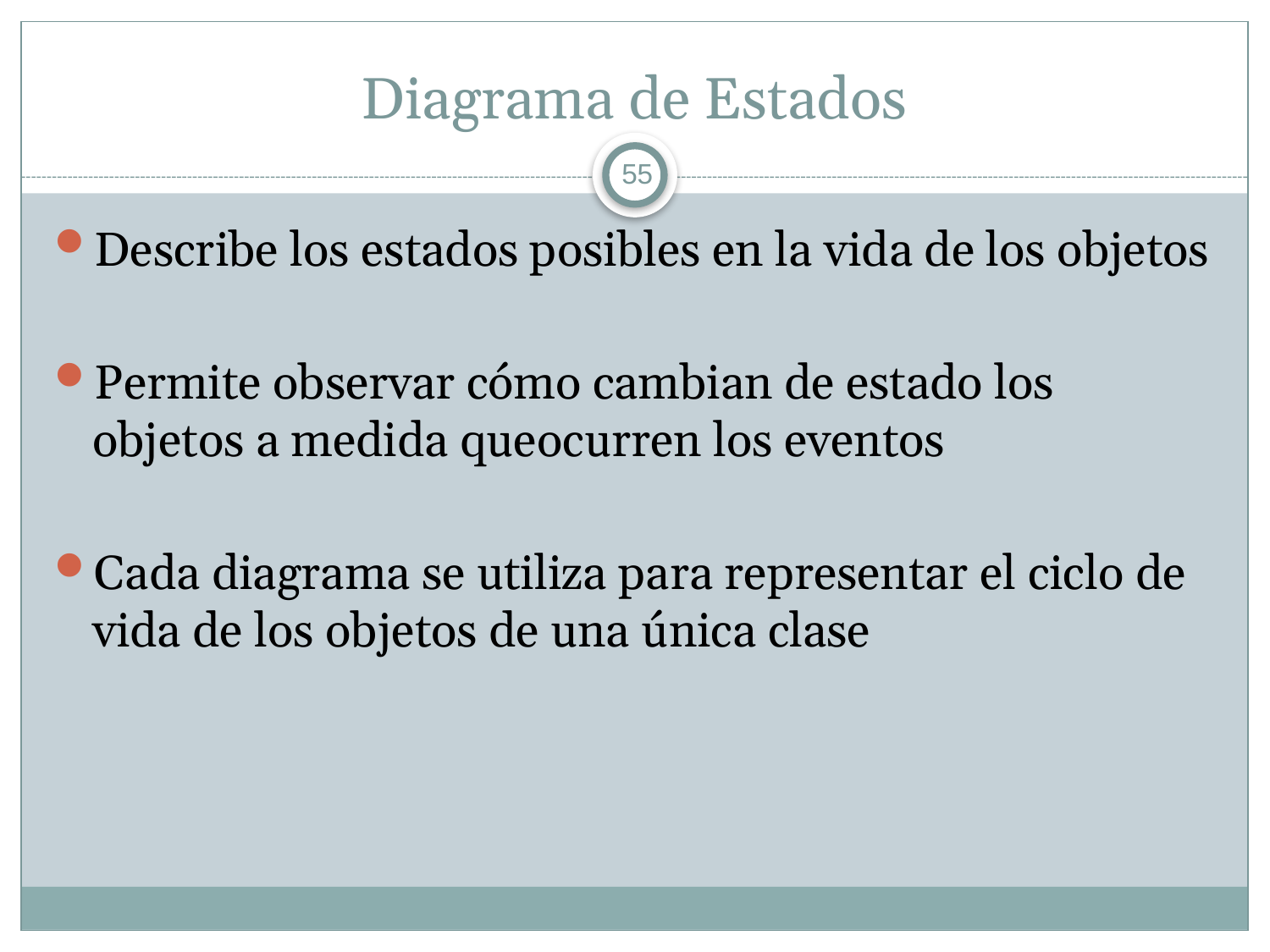

# Diagrama de Estados
55
Describe los estados posibles en la vida de los objetos

Permite observar cómo cambian de estado los objetos a medida queocurren los eventos

Cada diagrama se utiliza para representar el ciclo de vida de los objetos de una única clase